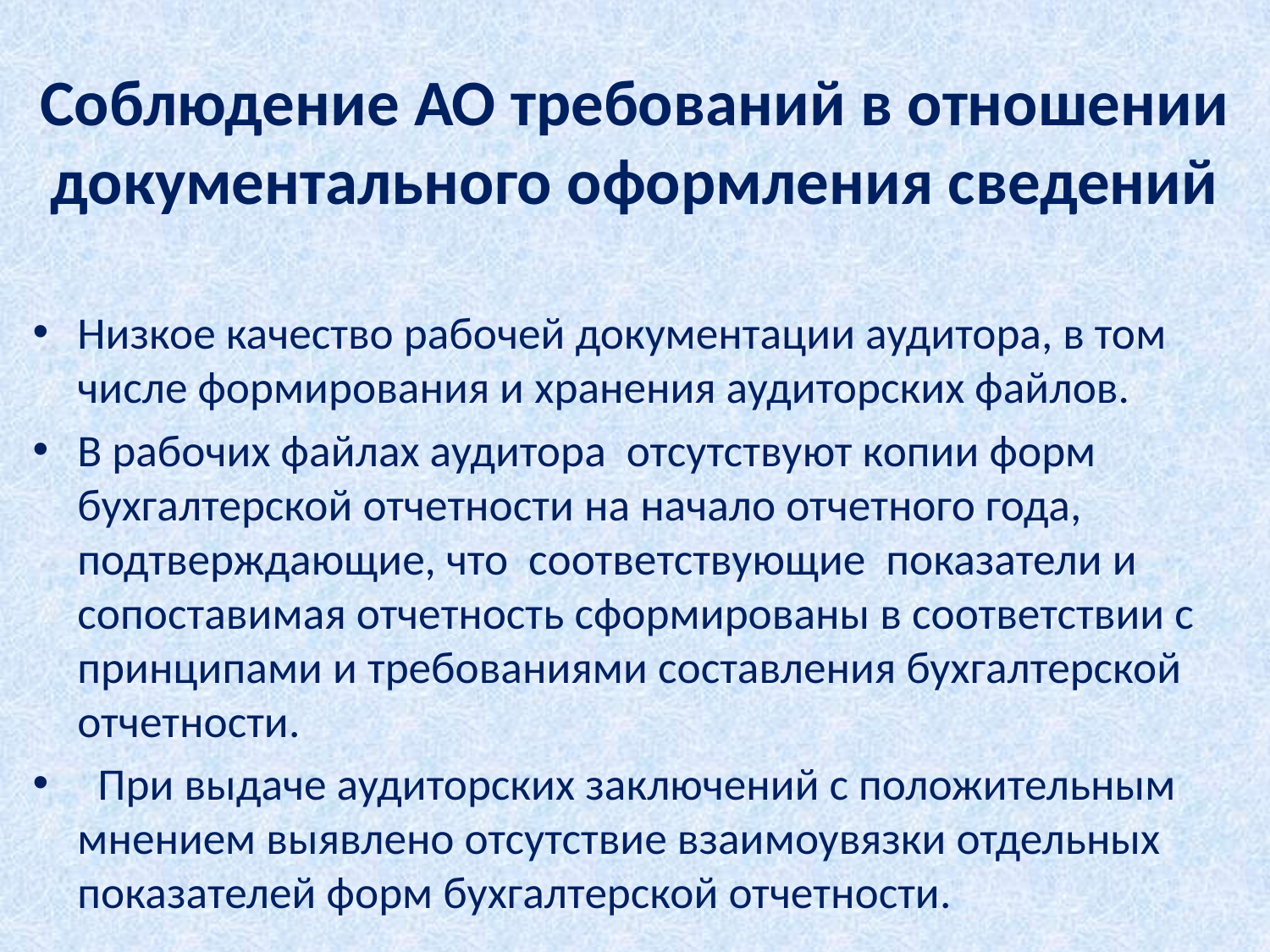

# Соблюдение АО требований в отношении документального оформления сведений
Низкое качество рабочей документации аудитора, в том числе формирования и хранения аудиторских файлов.
В рабочих файлах аудитора  отсутствуют копии форм бухгалтерской отчетности на начало отчетного года, подтверждающие, что  соответствующие  показатели и сопоставимая отчетность сформированы в соответствии с принципами и требованиями составления бухгалтерской отчетности.
  При выдаче аудиторских заключений с положительным мнением выявлено отсутствие взаимоувязки отдельных показателей форм бухгалтерской отчетности.